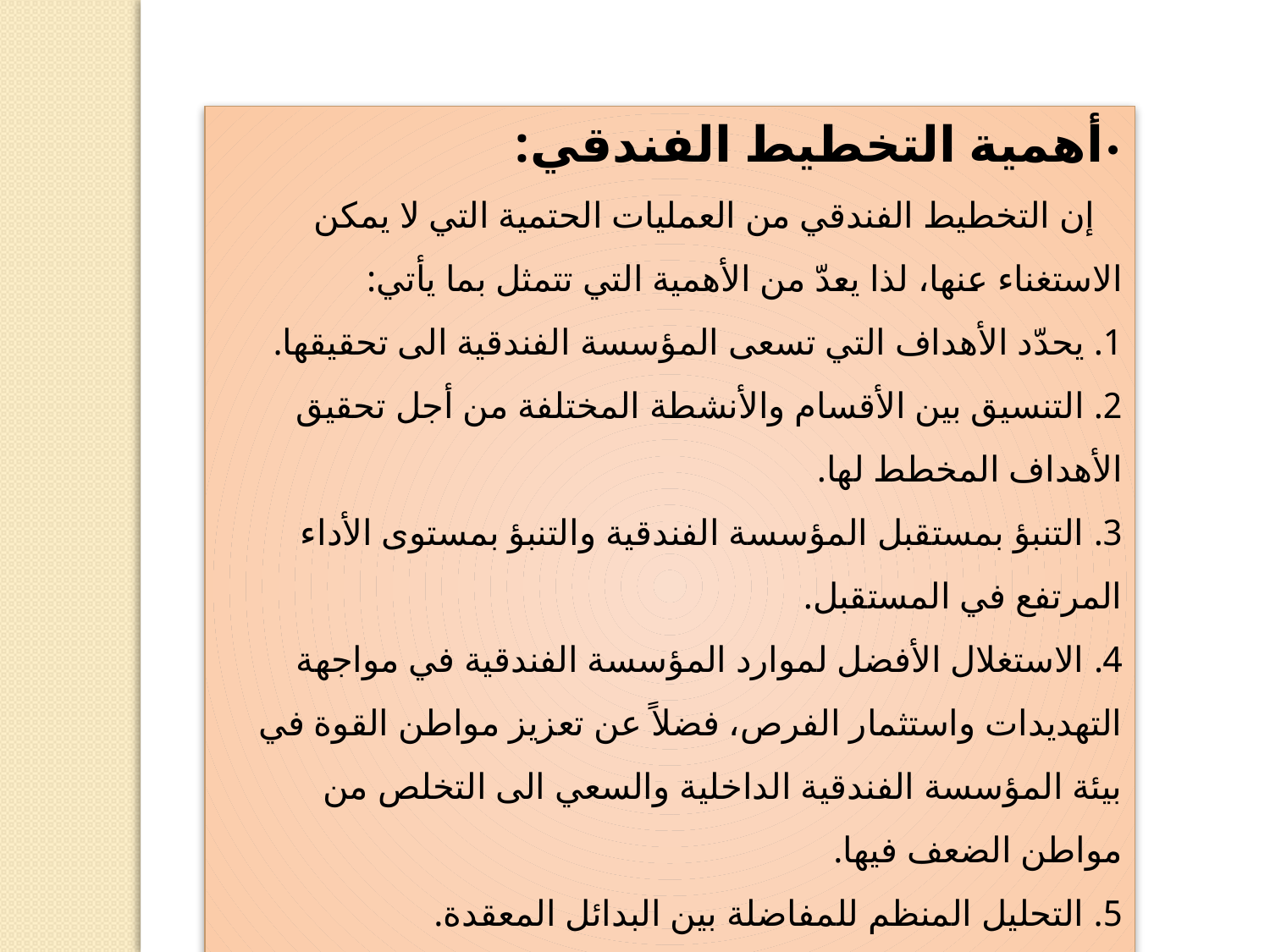

•أهمية التخطيط الفندقي:
   إن التخطيط الفندقي من العمليات الحتمية التي لا يمكن الاستغناء عنها، لذا يعدّ من الأهمية التي تتمثل بما يأتي:
1. يحدّد الأهداف التي تسعى المؤسسة الفندقية الى تحقيقها.
2. التنسيق بين الأقسام والأنشطة المختلفة من أجل تحقيق الأهداف المخطط لها.
3. التنبؤ بمستقبل المؤسسة الفندقية والتنبؤ بمستوى الأداء المرتفع في المستقبل.
4. الاستغلال الأفضل لموارد المؤسسة الفندقية في مواجهة التهديدات واستثمار الفرص، فضلاً عن تعزيز مواطن القوة في بيئة المؤسسة الفندقية الداخلية والسعي الى التخلص من مواطن الضعف فيها.
5. التحليل المنظم للمفاضلة بين البدائل المعقدة.
6. يساهم التخطيط في تنشيط وظيفة الرقابة، والإهتمام بتقييم الأداء في الخطط الاستراتيجية للمؤسسة الفندقية.